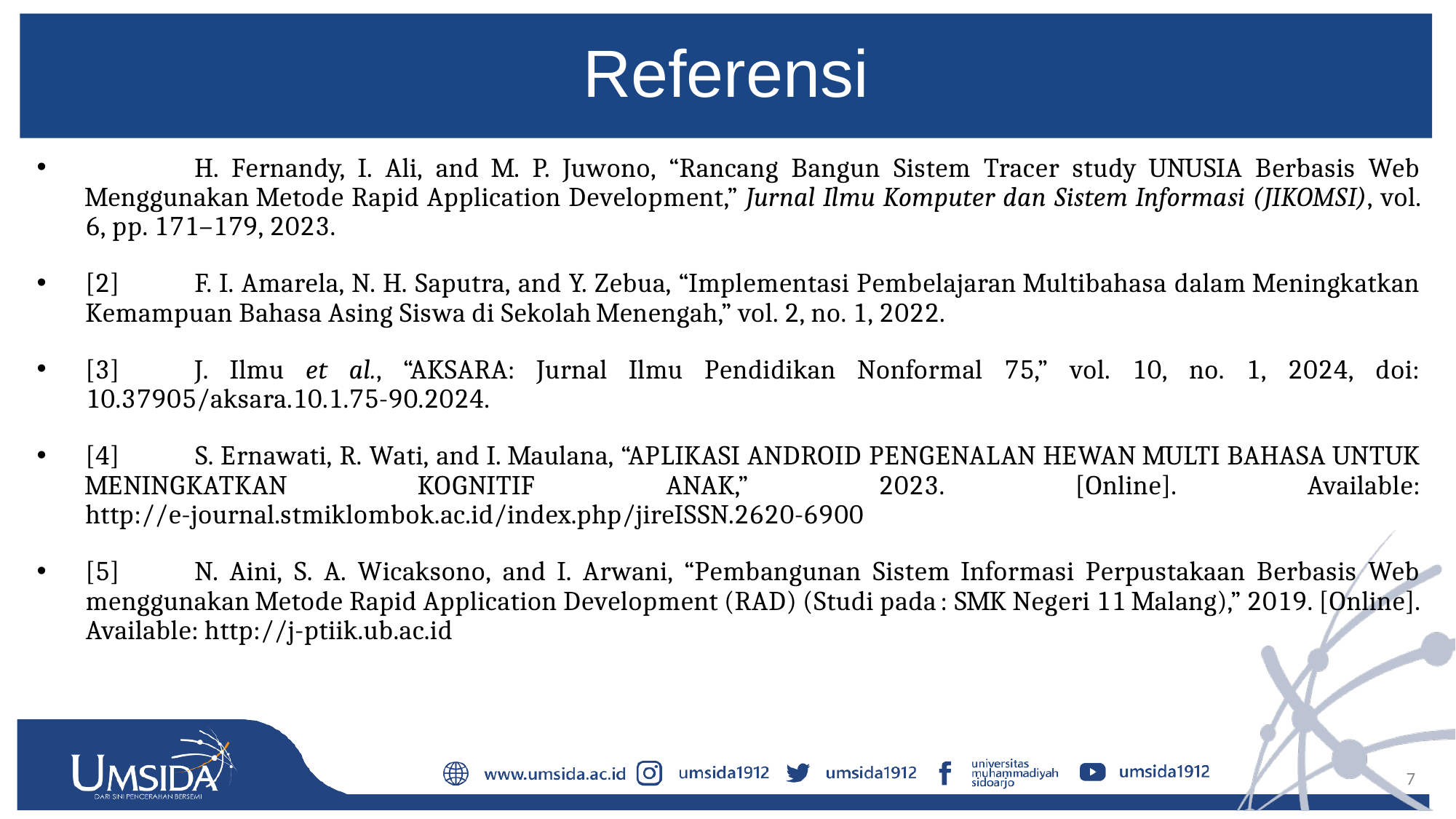

# Referensi
	H. Fernandy, I. Ali, and M. P. Juwono, “Rancang Bangun Sistem Tracer study UNUSIA Berbasis Web Menggunakan Metode Rapid Application Development,” Jurnal Ilmu Komputer dan Sistem Informasi (JIKOMSI), vol. 6, pp. 171–179, 2023.
[2]	F. I. Amarela, N. H. Saputra, and Y. Zebua, “Implementasi Pembelajaran Multibahasa dalam Meningkatkan Kemampuan Bahasa Asing Siswa di Sekolah Menengah,” vol. 2, no. 1, 2022.
[3]	J. Ilmu et al., “AKSARA: Jurnal Ilmu Pendidikan Nonformal 75,” vol. 10, no. 1, 2024, doi: 10.37905/aksara.10.1.75-90.2024.
[4]	S. Ernawati, R. Wati, and I. Maulana, “APLIKASI ANDROID PENGENALAN HEWAN MULTI BAHASA UNTUK MENINGKATKAN KOGNITIF ANAK,” 2023. [Online]. Available: http://e-journal.stmiklombok.ac.id/index.php/jireISSN.2620-6900
[5]	N. Aini, S. A. Wicaksono, and I. Arwani, “Pembangunan Sistem Informasi Perpustakaan Berbasis Web menggunakan Metode Rapid Application Development (RAD) (Studi pada : SMK Negeri 11 Malang),” 2019. [Online]. Available: http://j-ptiik.ub.ac.id